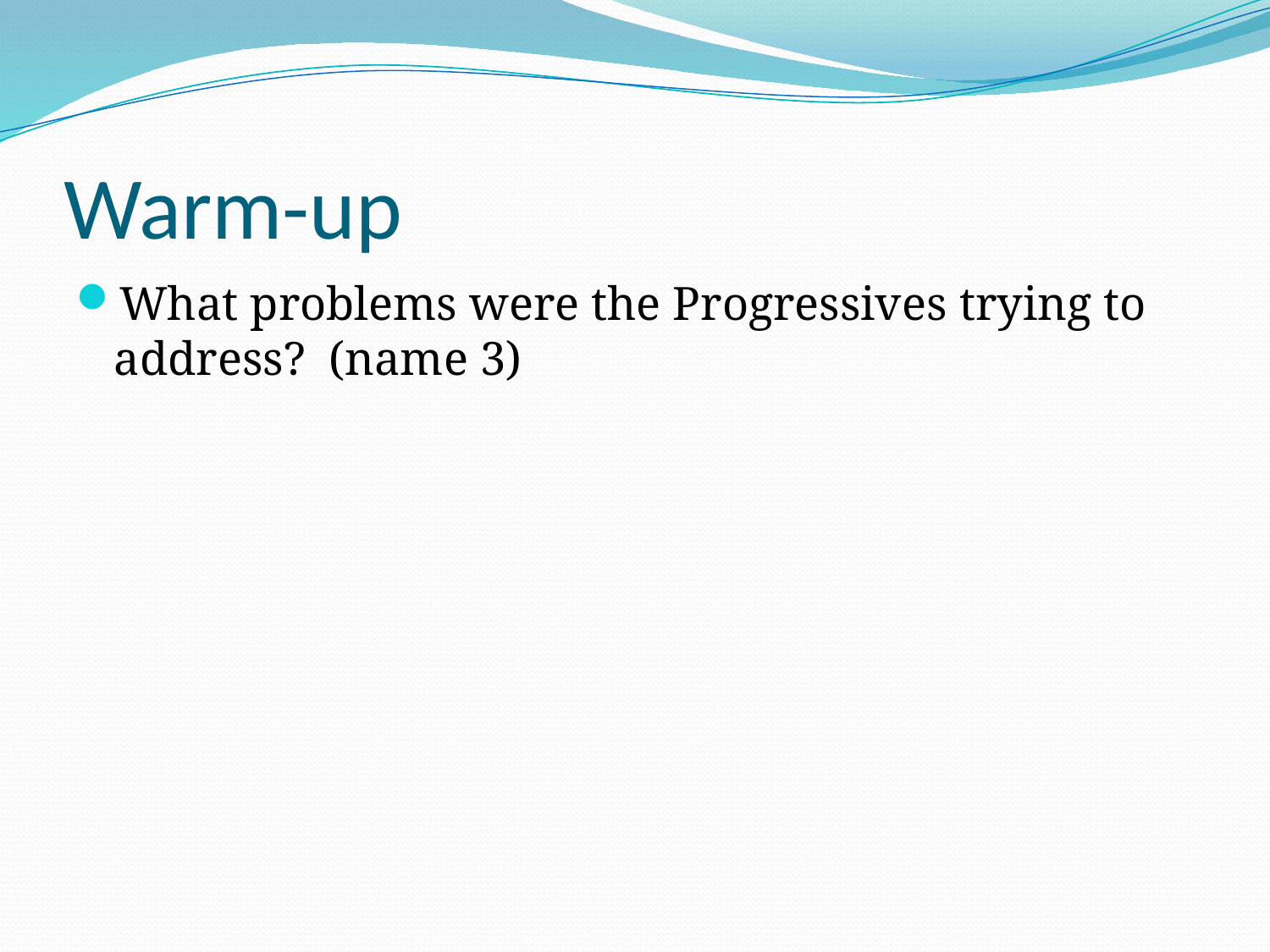

# Warm-up
What problems were the Progressives trying to address?  (name 3)